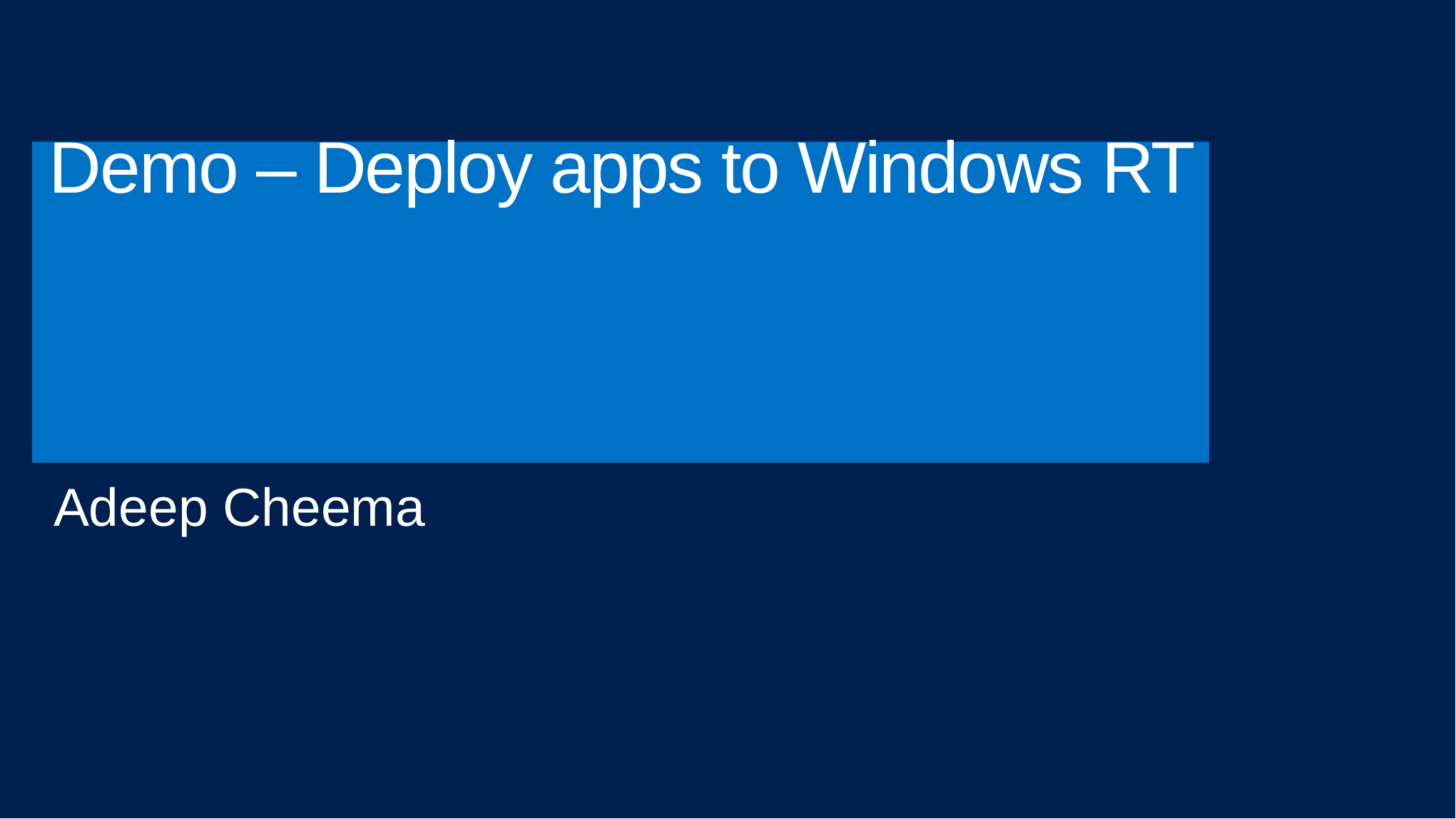

# Demo – Deploy apps to Windows RT
Adeep Cheema